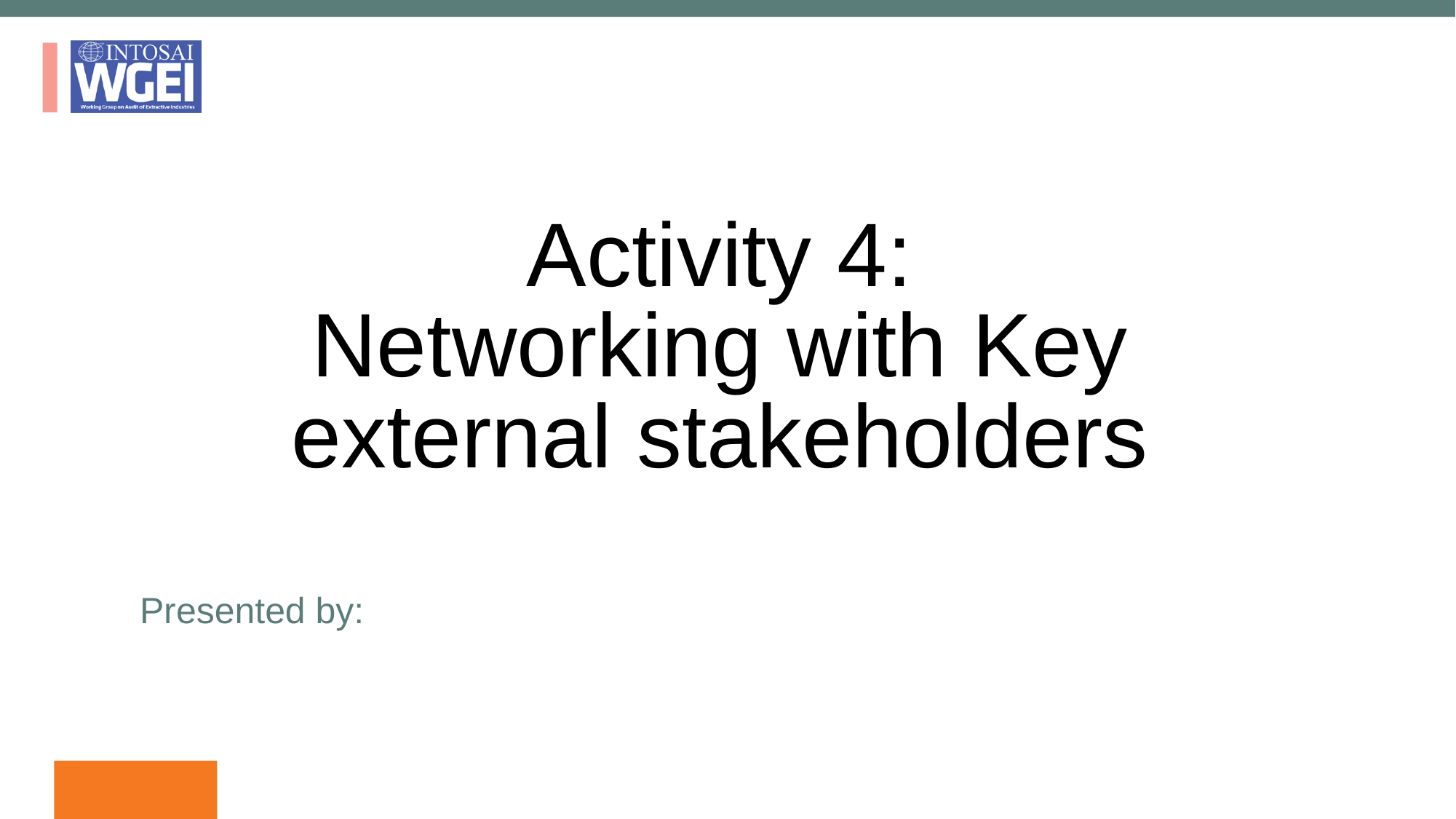

# Activity 4: Networking with Key external stakeholders
Presented by: